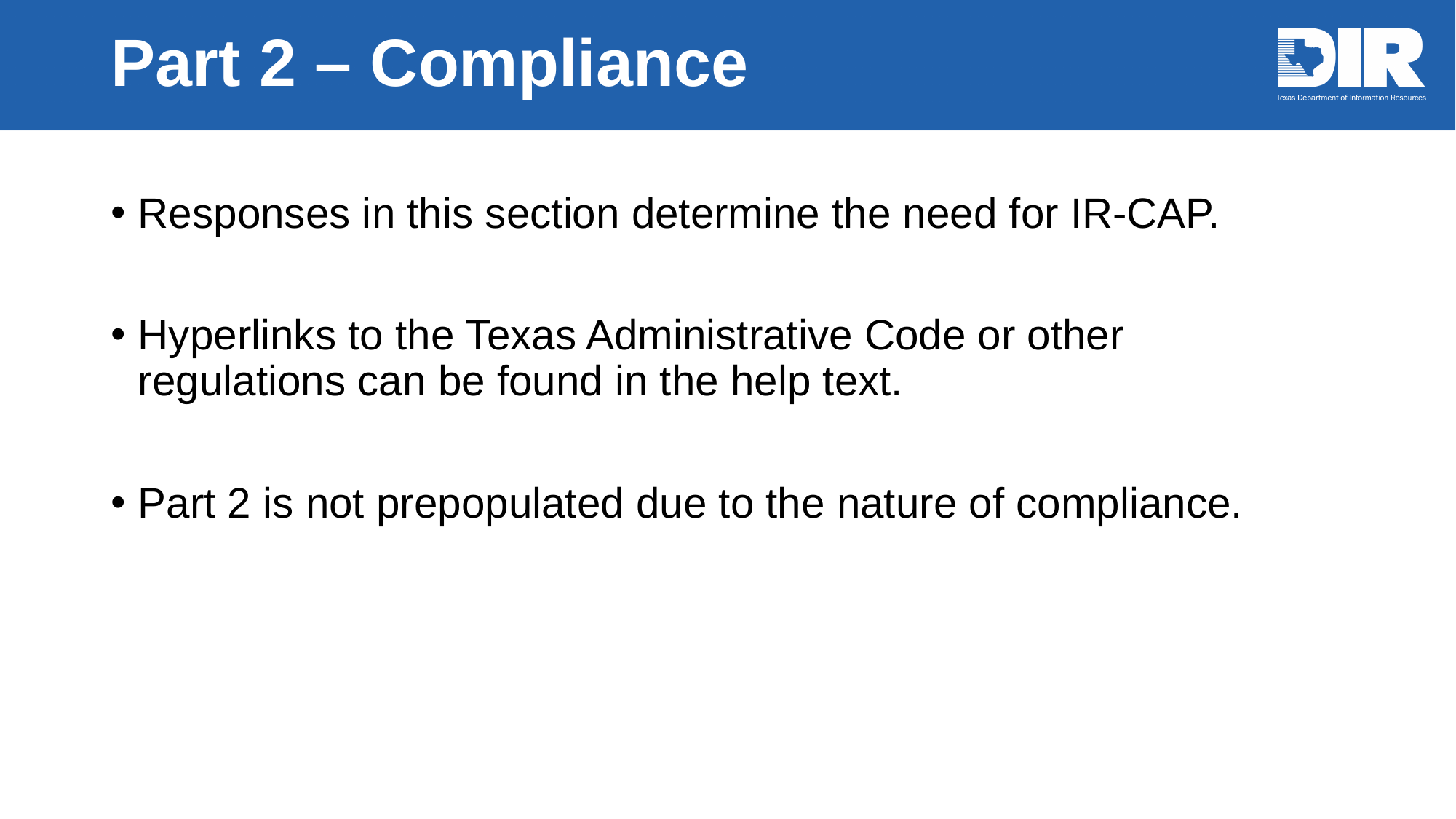

# Part 2 – Compliance
Responses in this section determine the need for IR-CAP.

Hyperlinks to the Texas Administrative Code or other regulations can be found in the help text.

Part 2 is not prepopulated due to the nature of compliance.